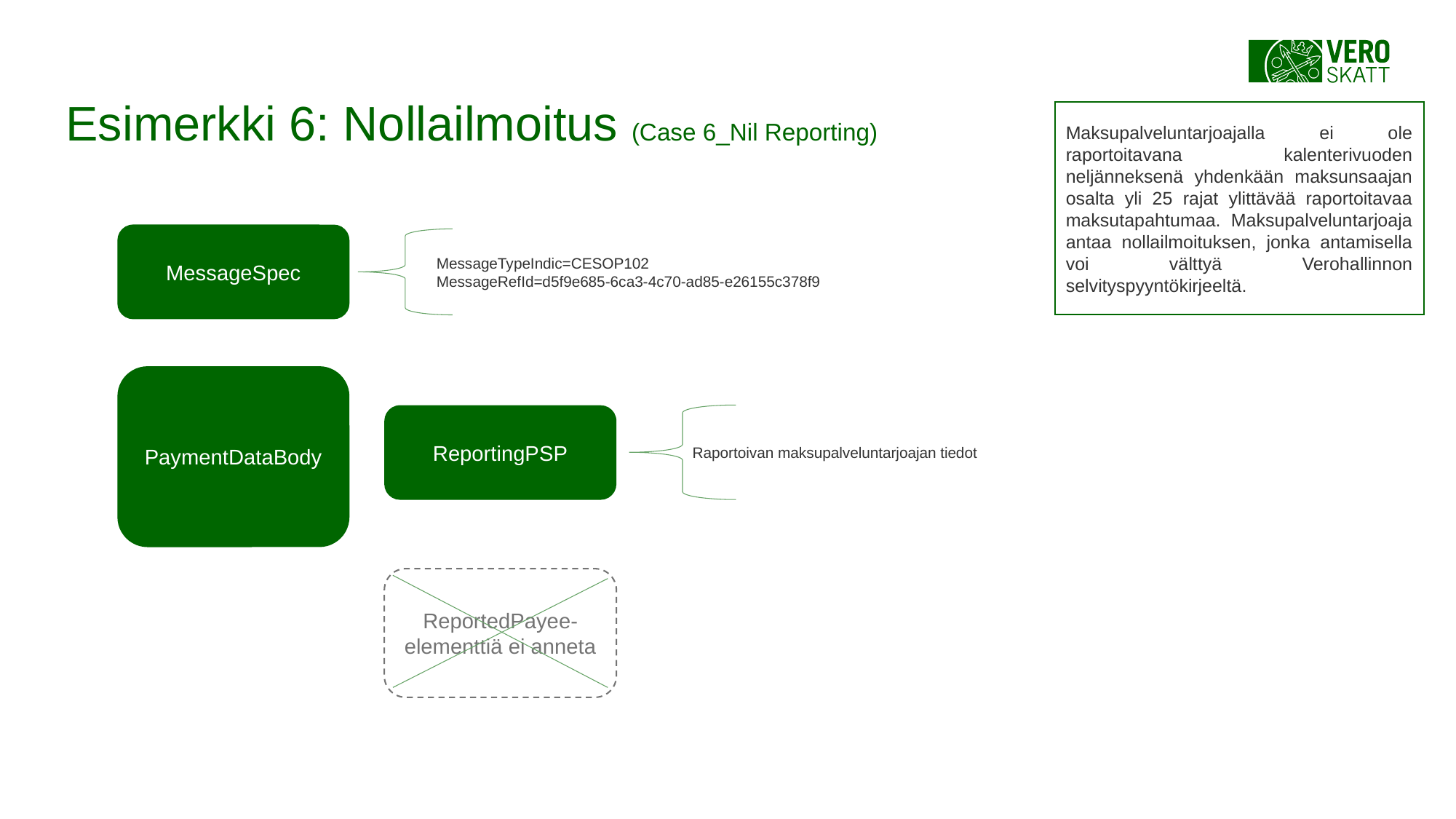

# Esimerkki 6: Nollailmoitus (Case 6_Nil Reporting)
Maksupalveluntarjoajalla ei ole raportoitavana kalenterivuoden neljänneksenä yhdenkään maksunsaajan osalta yli 25 rajat ylittävää raportoitavaa maksutapahtumaa. Maksupalveluntarjoaja antaa nollailmoituksen, jonka antamisella voi välttyä Verohallinnon selvityspyyntökirjeeltä.

MessageSpec

MessageTypeIndic=CESOP102
MessageRefId=d5f9e685-6ca3-4c70-ad85-e26155c378f9
PaymentDataBody

ReportingPSP
Raportoivan maksupalveluntarjoajan tiedot
ReportedPayee-elementtiä ei anneta